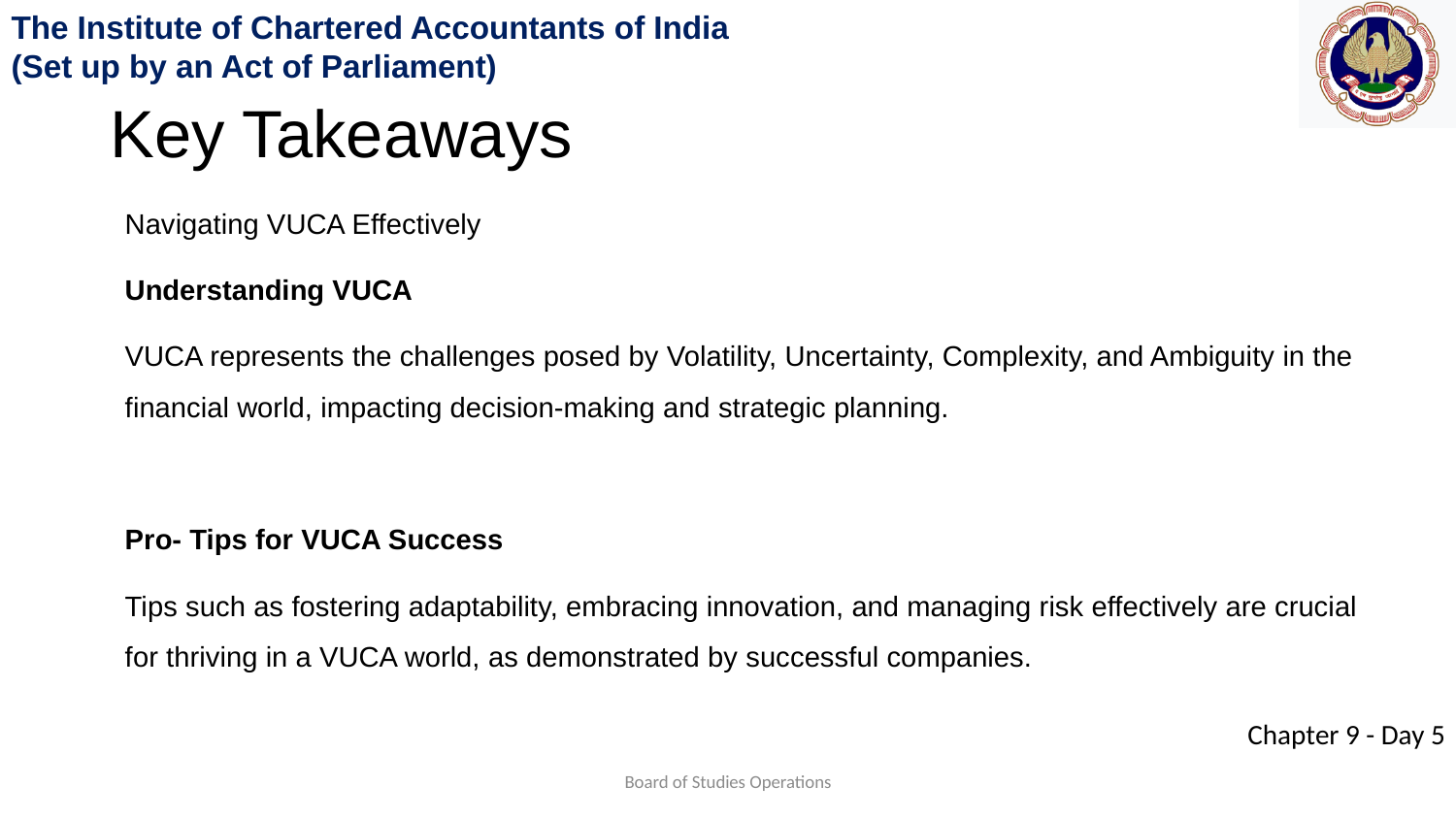

Key Takeaways
Navigating VUCA Effectively
Understanding VUCA
VUCA represents the challenges posed by Volatility, Uncertainty, Complexity, and Ambiguity in the financial world, impacting decision-making and strategic planning.

Pro- Tips for VUCA Success
Tips such as fostering adaptability, embracing innovation, and managing risk effectively are crucial for thriving in a VUCA world, as demonstrated by successful companies.

Board of Studies Operations